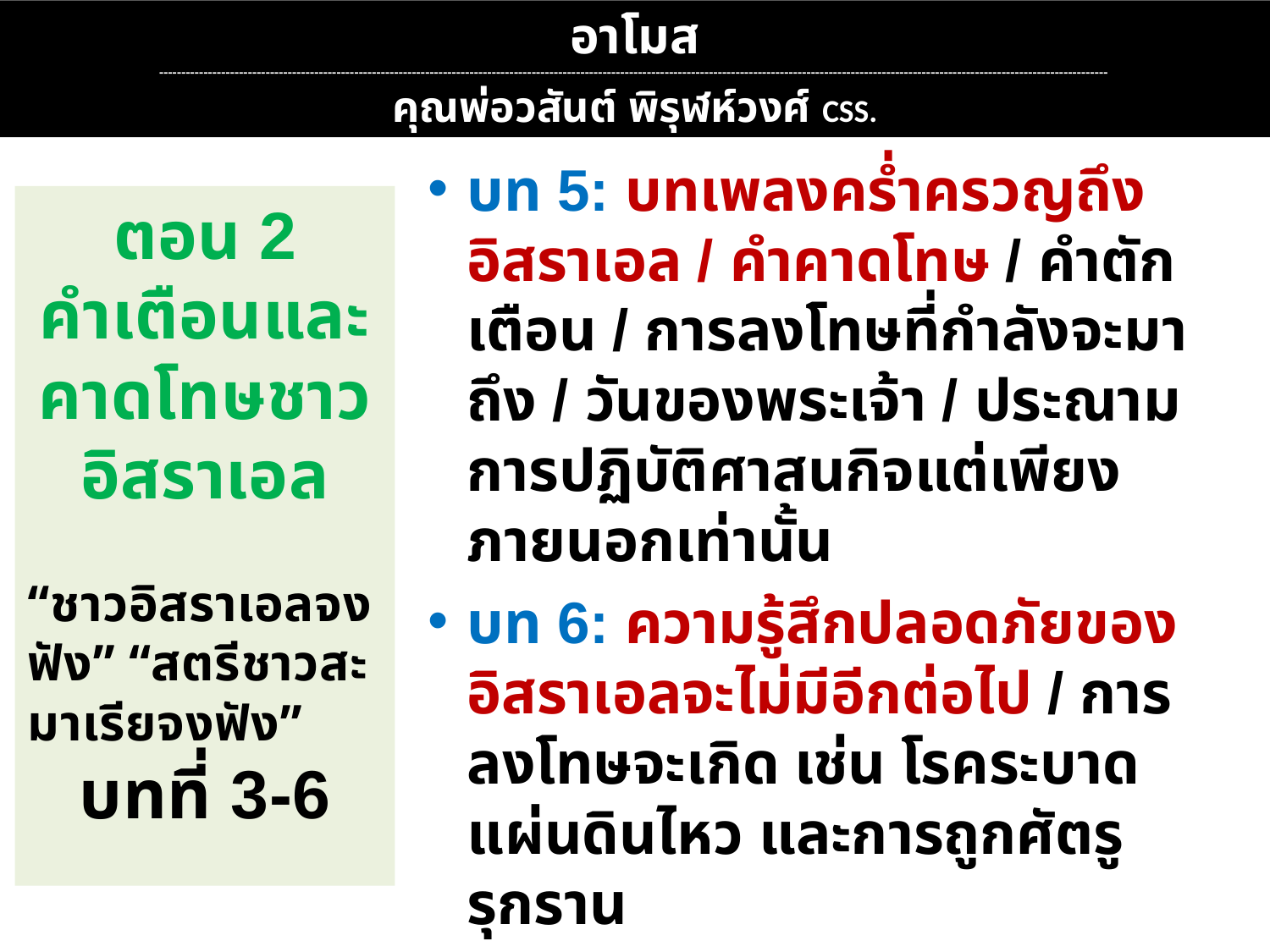

อาโมส
----------------------------------------------------------------------------------------------------------------------------------------------------------------------------------------------------------------------
คุณพ่อวสันต์ พิรุฬห์วงศ์ CSS.
บท 5: บทเพลงคร่ำครวญถึงอิสราเอล / คำคาดโทษ / คำตักเตือน / การลงโทษที่กำลังจะมาถึง / วันของพระเจ้า / ประณามการปฏิบัติศาสนกิจแต่เพียงภายนอกเท่านั้น
บท 6: ความรู้สึกปลอดภัยของอิสราเอลจะไม่มีอีกต่อไป / การลงโทษจะเกิด เช่น โรคระบาด  แผ่นดินไหว และการถูกศัตรูรุกราน
ตอน 2
คำเตือนและคาดโทษชาวอิสราเอล

“ชาวอิสราเอลจงฟัง” “สตรีชาวสะมาเรียจงฟัง”
บทที่ 3-6